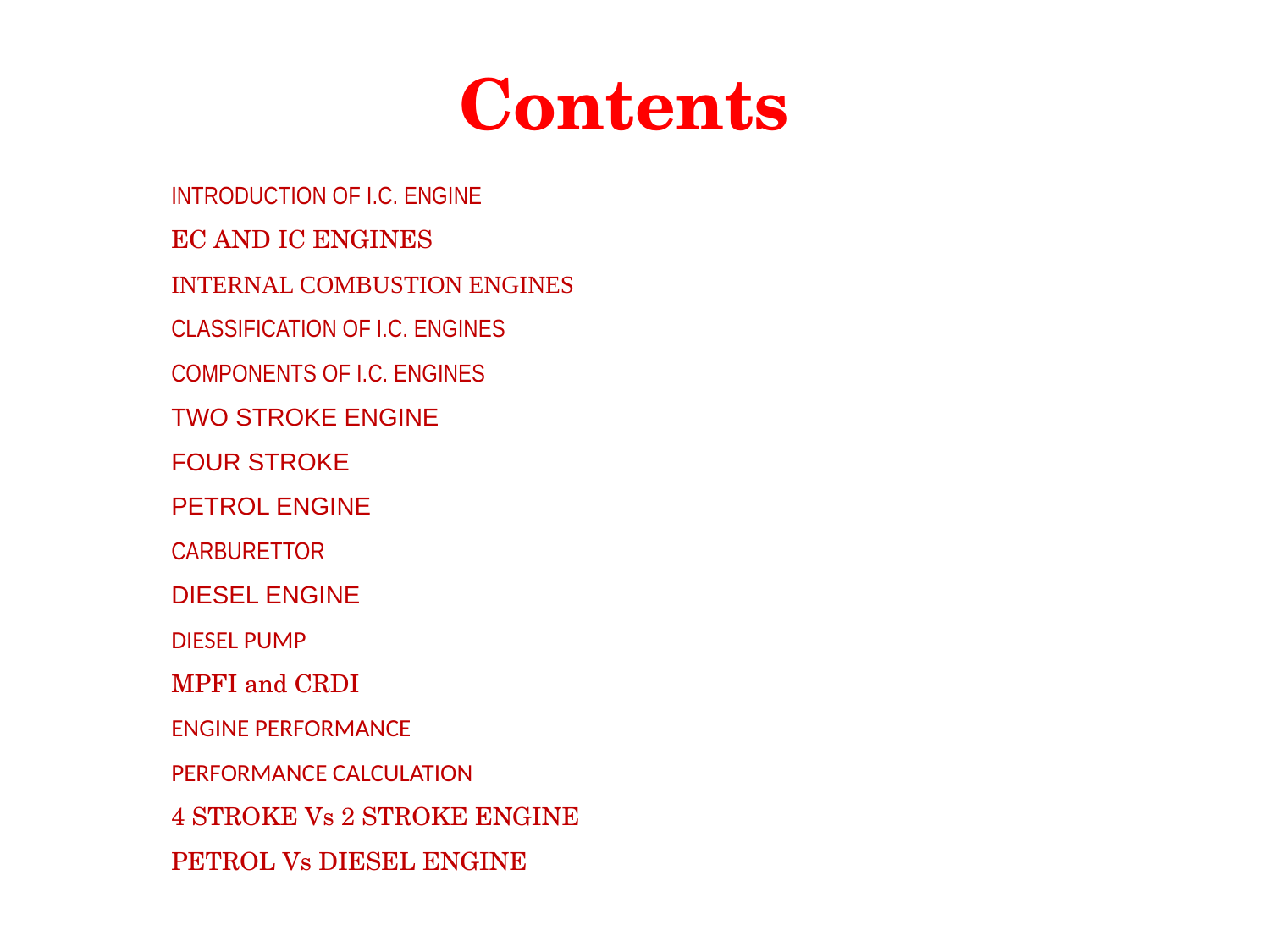

Contents
INTRODUCTION OF I.C. ENGINE
EC AND IC ENGINES
INTERNAL COMBUSTION ENGINES
CLASSIFICATION OF I.C. ENGINES
COMPONENTS OF I.C. ENGINES
TWO STROKE ENGINE
FOUR STROKE
PETROL ENGINE
CARBURETTOR
DIESEL ENGINE
DIESEL PUMP
MPFI and CRDI
ENGINE PERFORMANCE
PERFORMANCE CALCULATION
4 STROKE Vs 2 STROKE ENGINE
PETROL Vs DIESEL ENGINE